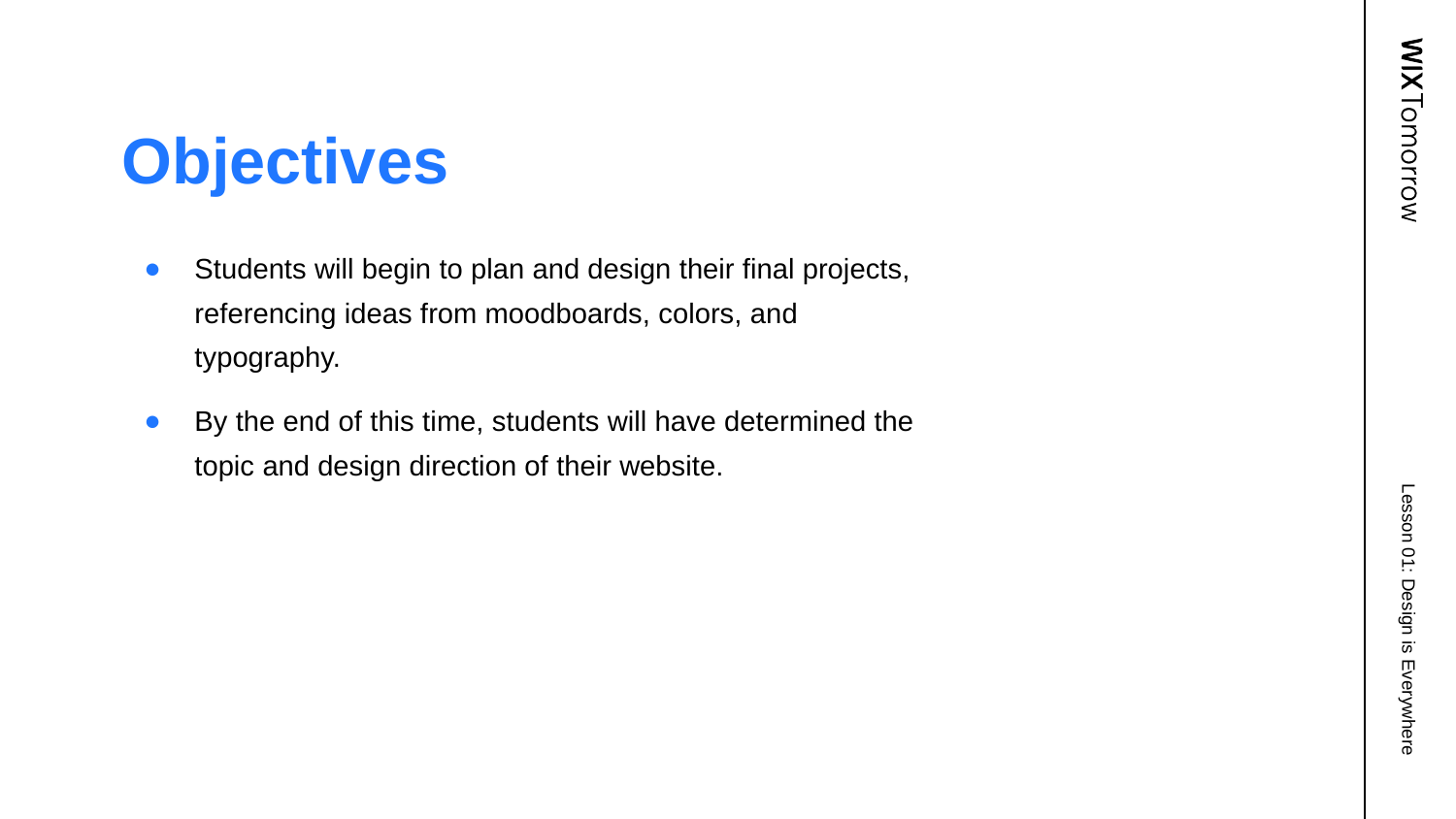

# Objectives
Students will begin to plan and design their final projects, referencing ideas from moodboards, colors, and typography.
By the end of this time, students will have determined the topic and design direction of their website.